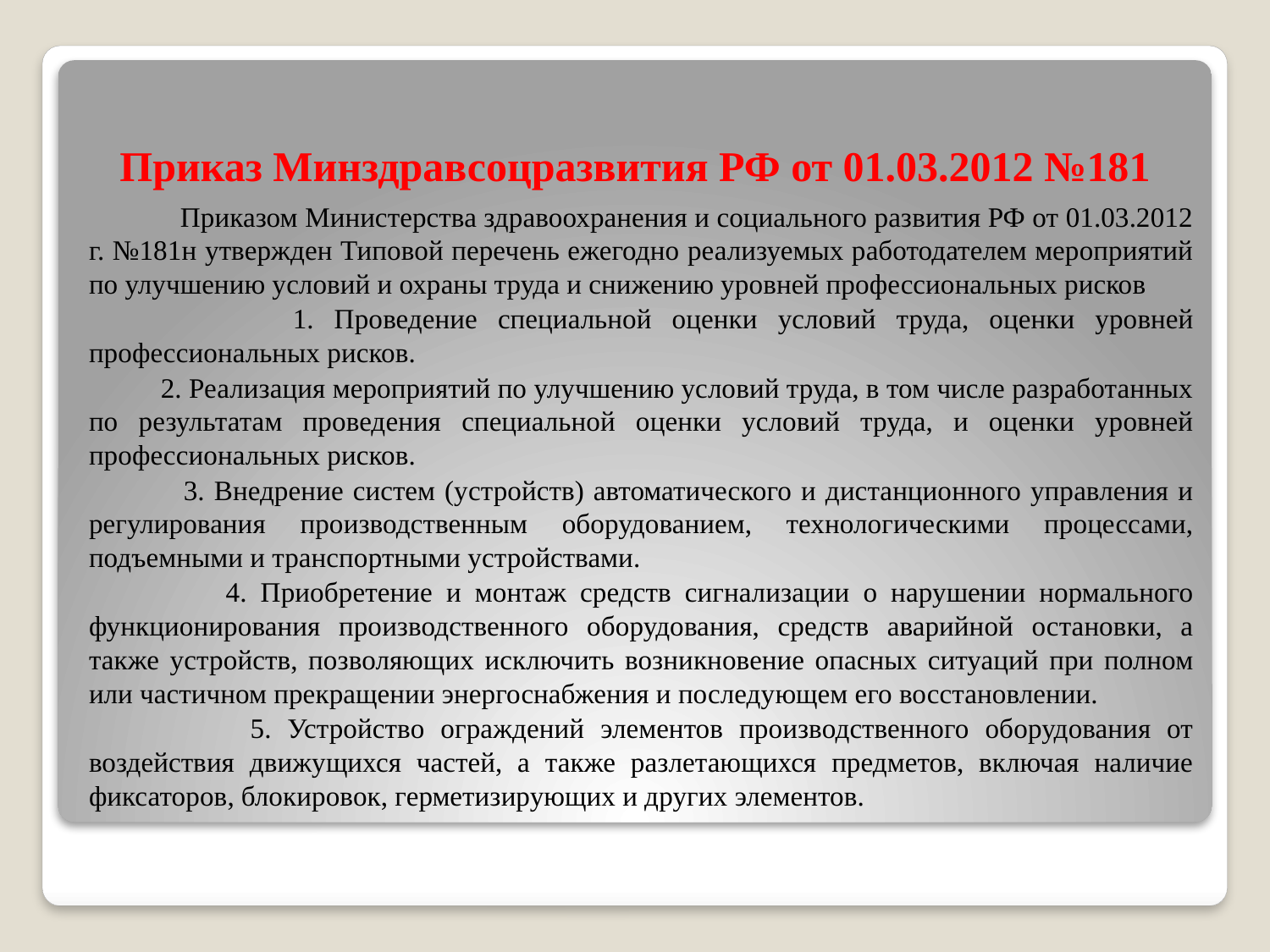

# Приказ Минздравсоцразвития РФ от 01.03.2012 №181
          Приказом Министерства здравоохранения и социального развития РФ от 01.03.2012 г. №181н утвержден Типовой перечень ежегодно реализуемых работодателем мероприятий по улучшению условий и охраны труда и снижению уровней профессиональных рисков
          1. Проведение специальной оценки условий труда, оценки уровней профессиональных рисков.
          2. Реализация мероприятий по улучшению условий труда, в том числе разработанных по результатам проведения специальной оценки условий труда, и оценки уровней профессиональных рисков.
          3. Внедрение систем (устройств) автоматического и дистанционного управления и регулирования производственным оборудованием, технологическими процессами, подъемными и транспортными устройствами.
          4. Приобретение и монтаж средств сигнализации о нарушении нормального функционирования производственного оборудования, средств аварийной остановки, а также устройств, позволяющих исключить возникновение опасных ситуаций при полном или частичном прекращении энергоснабжения и последующем его восстановлении.
          5. Устройство ограждений элементов производственного оборудования от воздействия движущихся частей, а также разлетающихся предметов, включая наличие фиксаторов, блокировок, герметизирующих и других элементов.